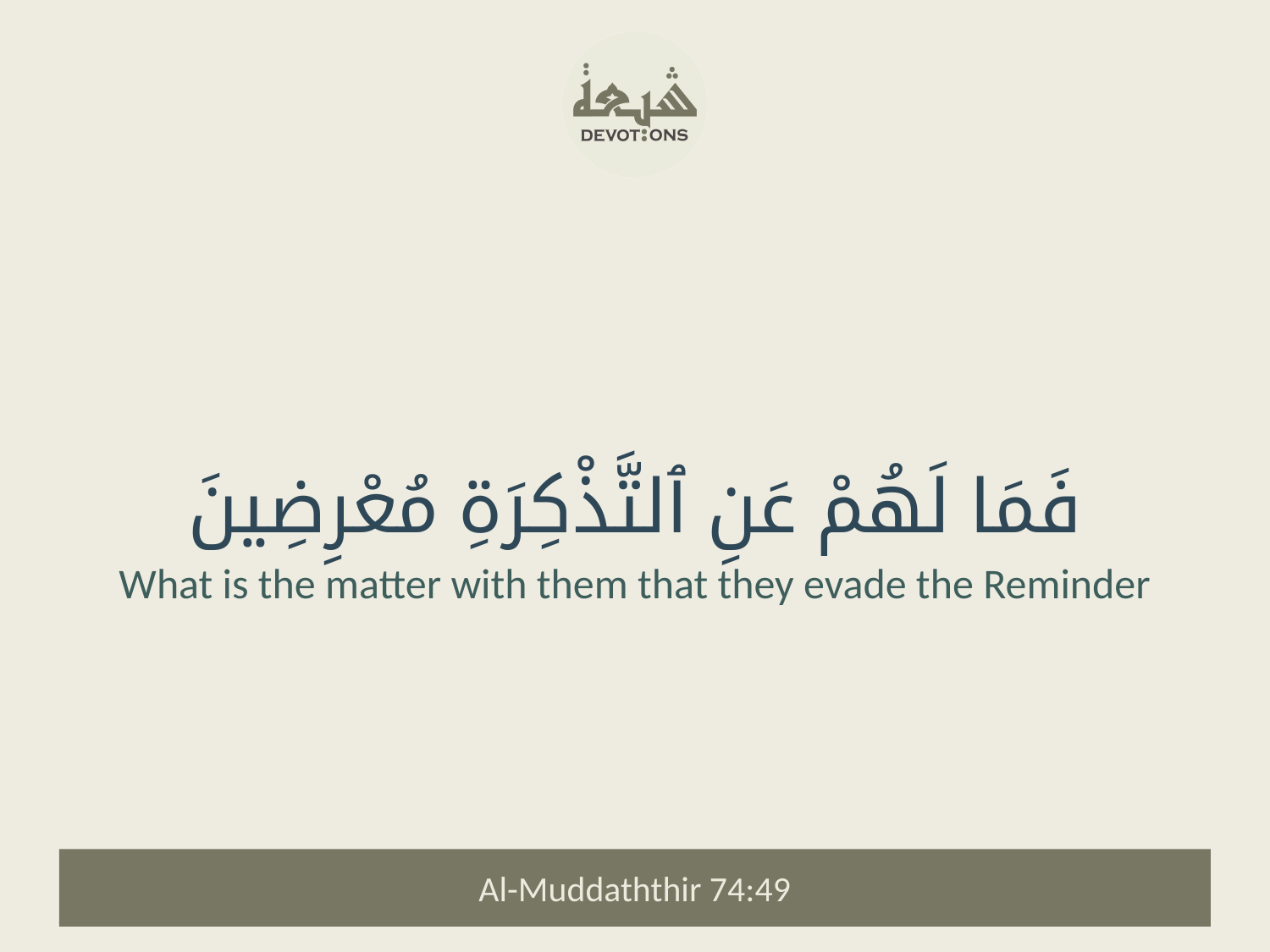

فَمَا لَهُمْ عَنِ ٱلتَّذْكِرَةِ مُعْرِضِينَ
What is the matter with them that they evade the Reminder
Al-Muddaththir 74:49